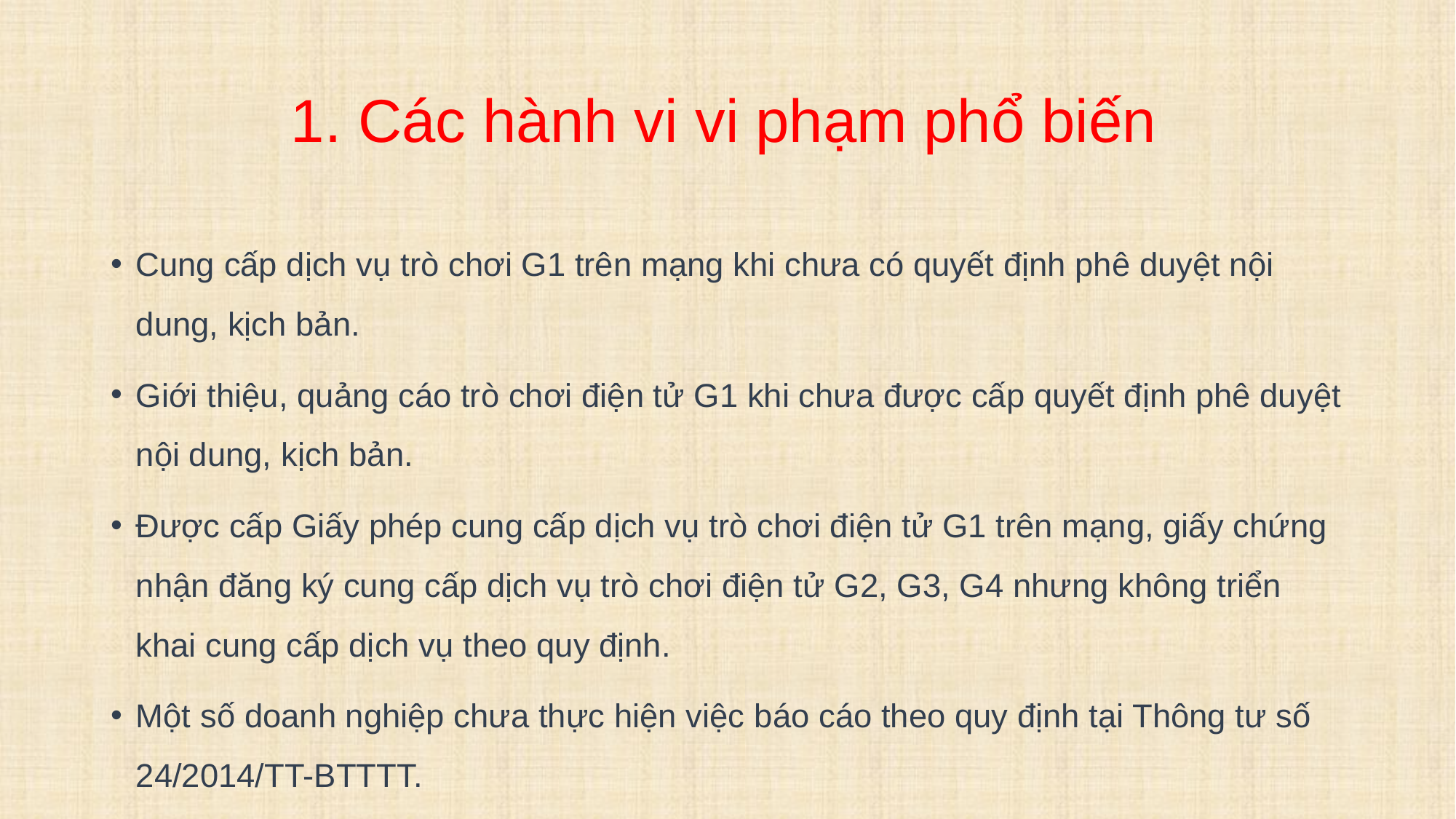

# 1. Các hành vi vi phạm phổ biến
Cung cấp dịch vụ trò chơi G1 trên mạng khi chưa có quyết định phê duyệt nội dung, kịch bản.
Giới thiệu, quảng cáo trò chơi điện tử G1 khi chưa được cấp quyết định phê duyệt nội dung, kịch bản.
Được cấp Giấy phép cung cấp dịch vụ trò chơi điện tử G1 trên mạng, giấy chứng nhận đăng ký cung cấp dịch vụ trò chơi điện tử G2, G3, G4 nhưng không triển khai cung cấp dịch vụ theo quy định.
Một số doanh nghiệp chưa thực hiện việc báo cáo theo quy định tại Thông tư số 24/2014/TT-BTTTT.